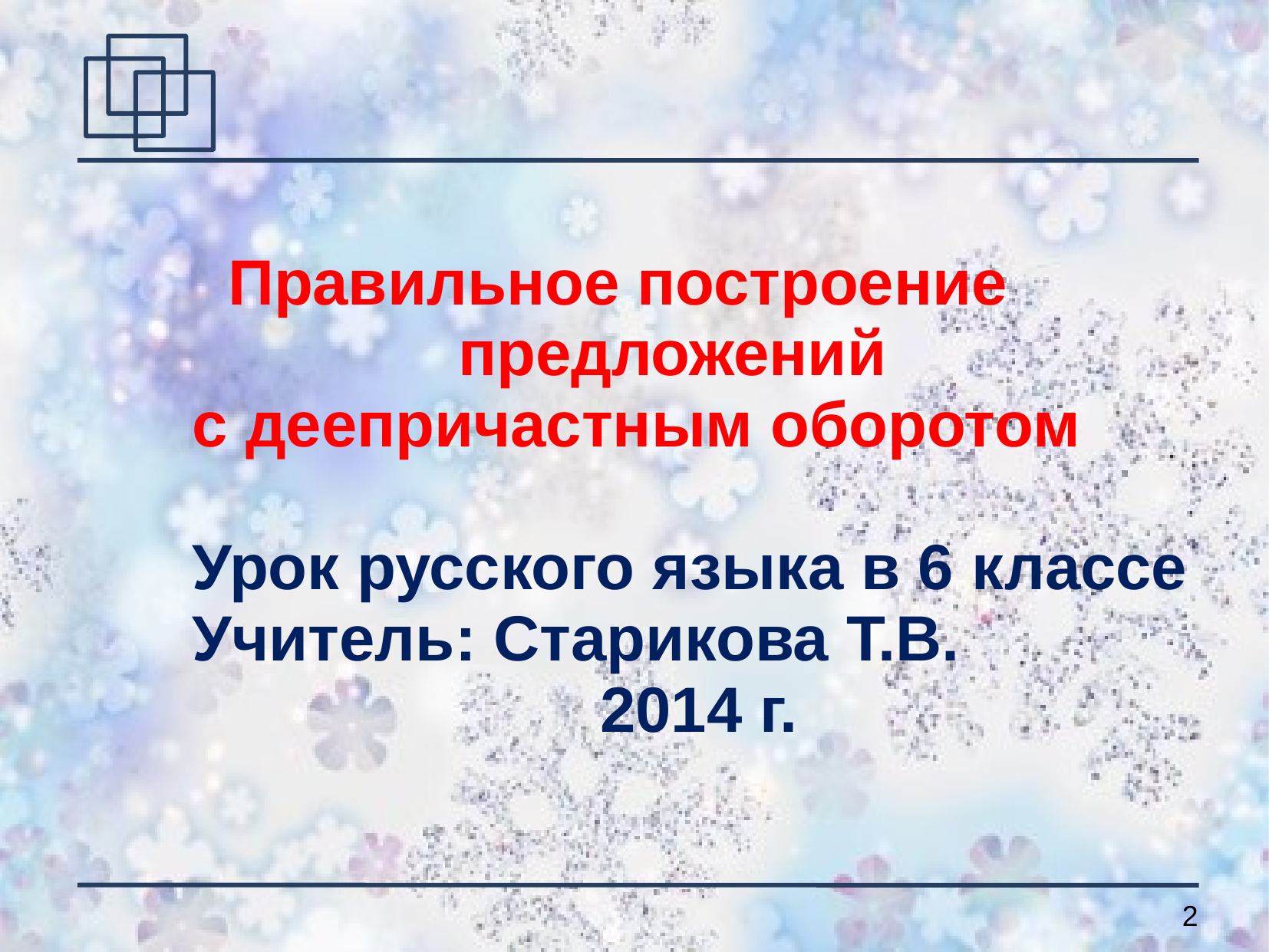

Правильное построение
 предложений
с деепричастным оборотом

Урок русского языка в 6 классе
Учитель: Старикова Т.В.
 2014 г.